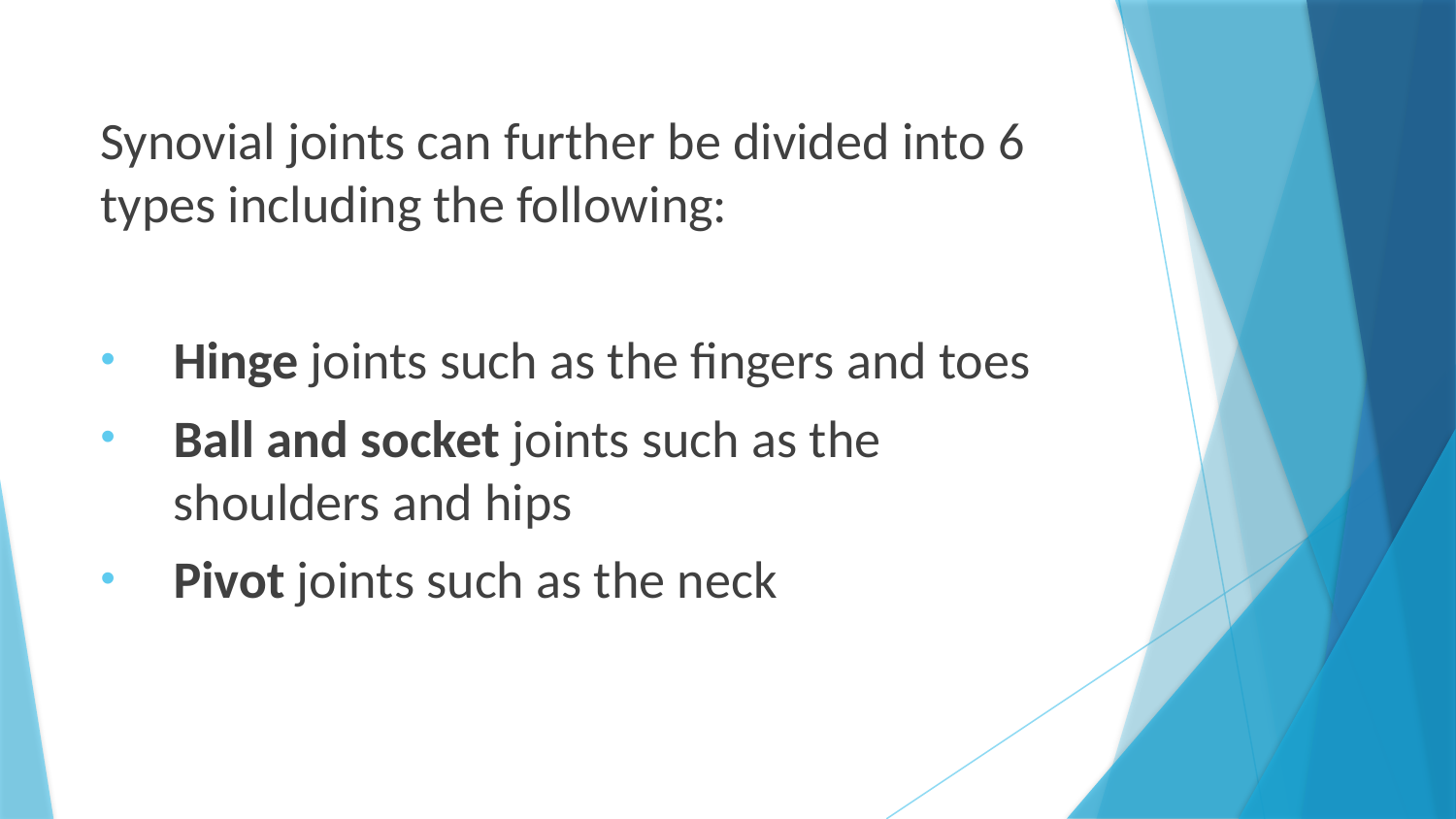

Synovial joints can further be divided into 6 types including the following:

Hinge joints such as the fingers and toes
Ball and socket joints such as the shoulders and hips
Pivot joints such as the neck